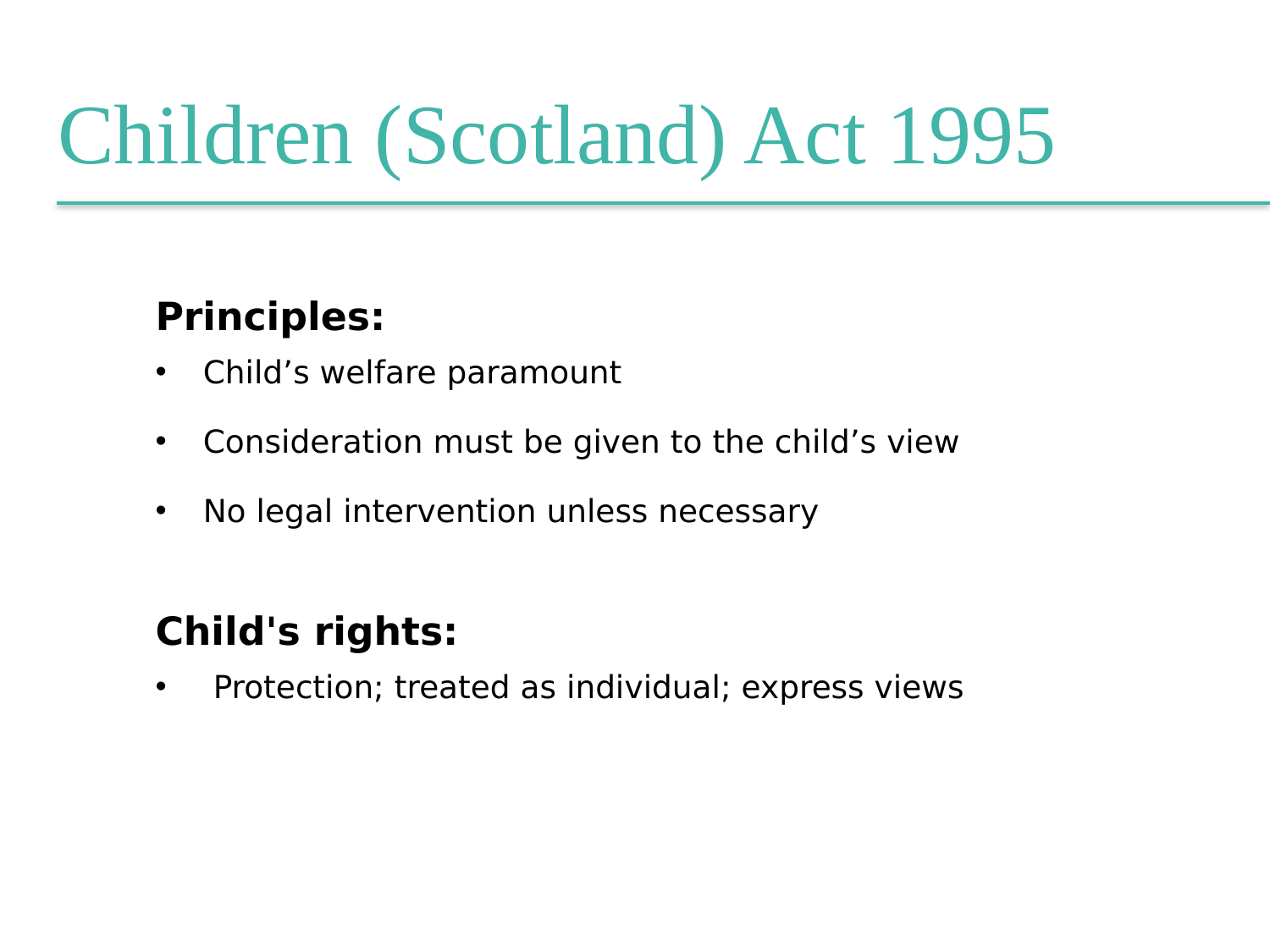

Children (Scotland) Act 1995
Principles:
Child’s welfare paramount
Consideration must be given to the child’s view
No legal intervention unless necessary

Child's rights:
 Protection; treated as individual; express views